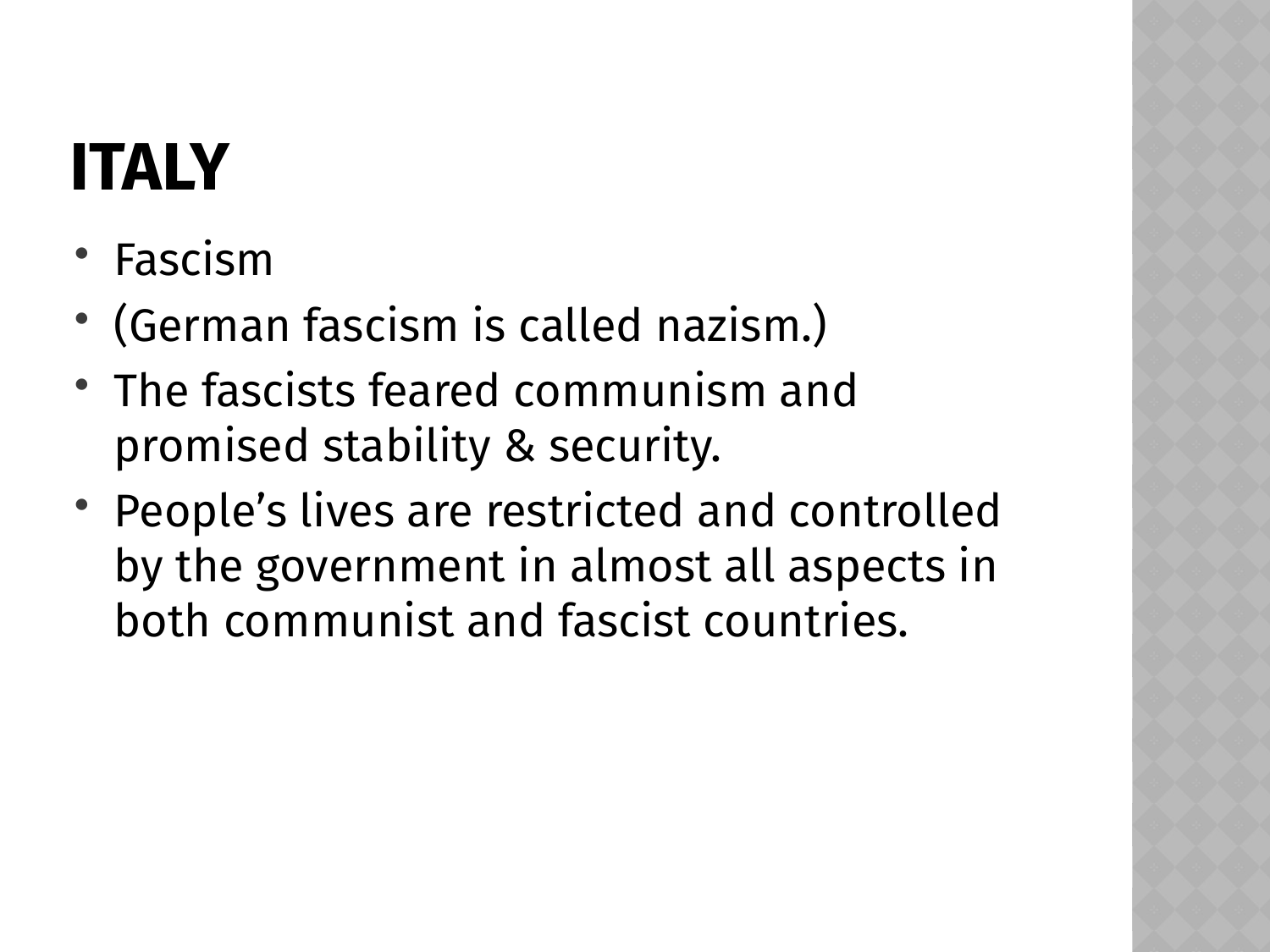

# Italy
Fascism
(German fascism is called nazism.)
The fascists feared communism and promised stability & security.
People’s lives are restricted and controlled by the government in almost all aspects in both communist and fascist countries.